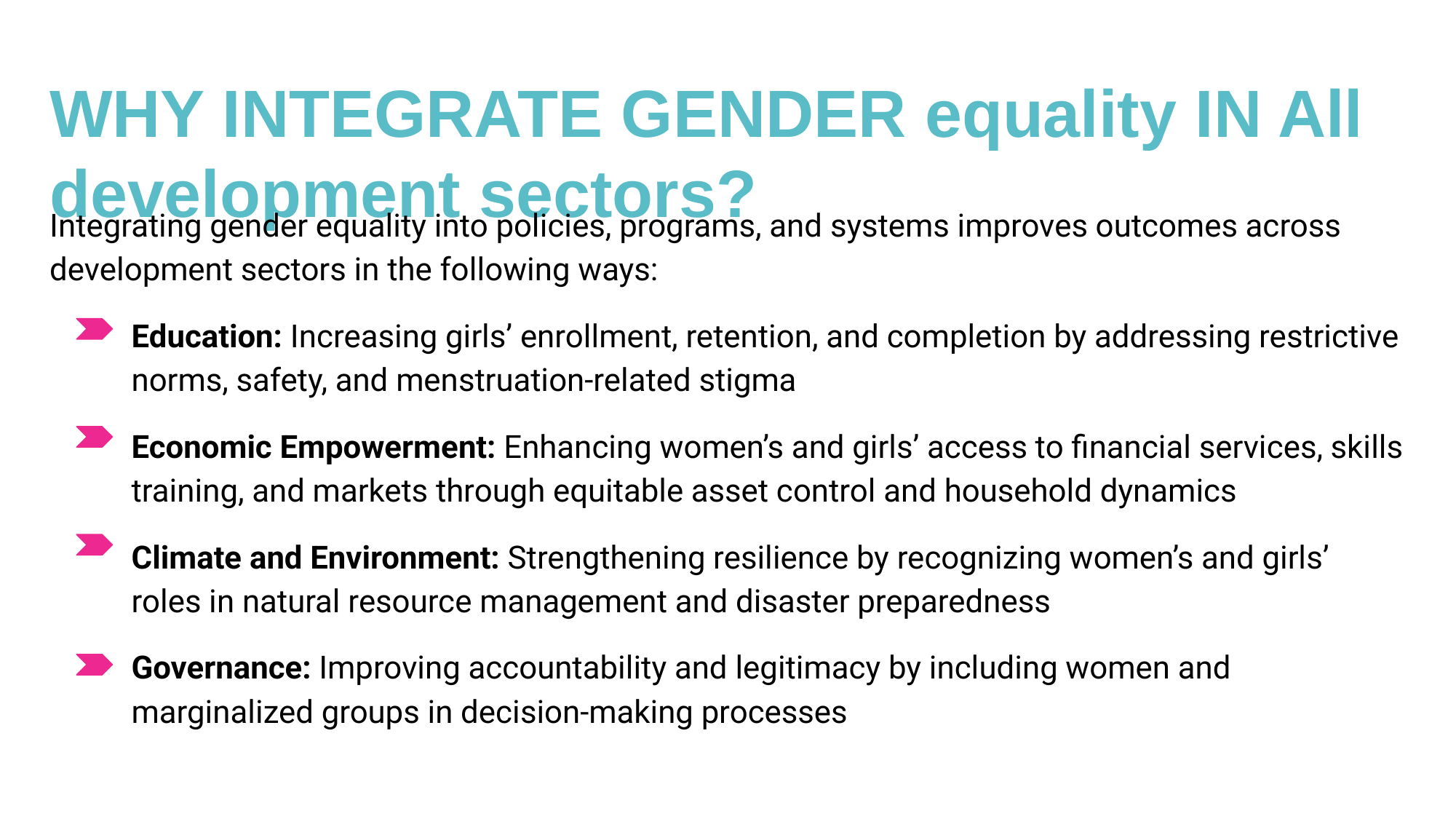

# WHY INTEGRATE GENDER equality IN All development sectors?
Integrating gender equality into policies, programs, and systems improves outcomes across development sectors in the following ways:
Education: Increasing girls’ enrollment, retention, and completion by addressing restrictive norms, safety, and menstruation-related stigma
Economic Empowerment: Enhancing women’s and girls’ access to financial services, skills training, and markets through equitable asset control and household dynamics
Climate and Environment: Strengthening resilience by recognizing women’s and girls’ roles in natural resource management and disaster preparedness
Governance: Improving accountability and legitimacy by including women and marginalized groups in decision-making processes